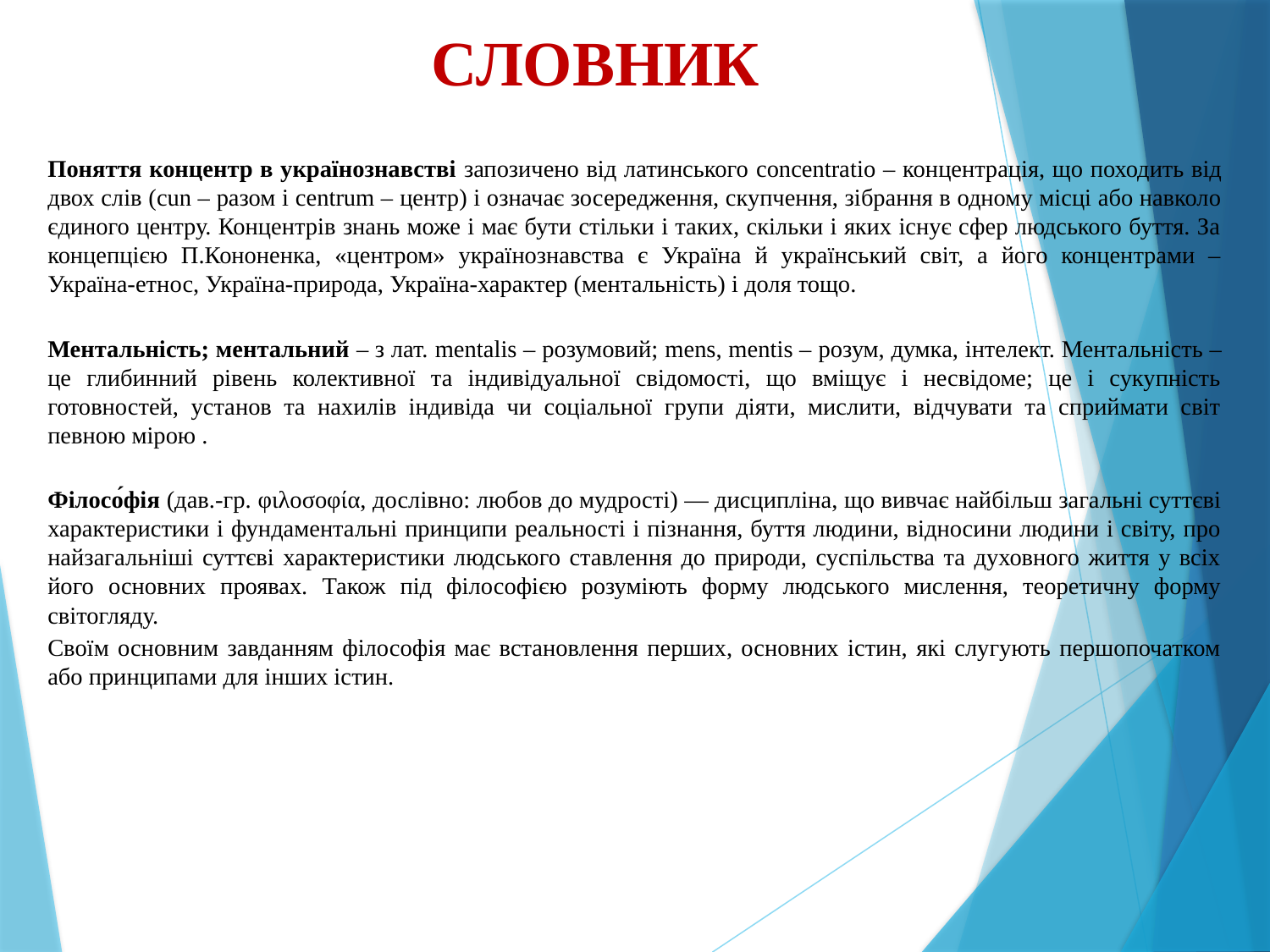

# СЛОВНИК

Поняття концентр в українознавстві запозичено від латинського concentratio – концентрація, що походить від двох слів (cun – разом і centrum – центр) і означає зосередження, скупчення, зібрання в одному місці або навколо єдиного центру. Концентрів знань може і має бути стільки і таких, скільки і яких існує сфер людського буття. За концепцією П.Кононенка, «центром» українознавства є Україна й український світ, а його концентрами – Україна-етнос, Україна-природа, Україна-характер (ментальність) і доля тощо.

Ментальність; ментальний – з лат. mentalis – розумовий; mens, mentis – розум, думка, інтелект. Ментальність – це глибинний рівень колективної та індивідуальної свідомості, що вміщує і несвідоме; це і сукупність готовностей, установ та нахилів індивіда чи соціальної групи діяти, мислити, відчувати та сприймати світ певною мірою .

Філосо́фія (дав.-гр. φιλοσοφία, дослівно: любов до мудрості) — дисципліна, що вивчає найбільш загальні суттєві характеристики і фундаментальні принципи реальності і пізнання, буття людини, відносини людини і світу, про найзагальніші суттєві характеристики людського ставлення до природи, суспільства та духовного життя у всіх його основних проявах. Також під філософією розуміють форму людського мислення, теоретичну форму світогляду.
Своїм основним завданням філософія має встановлення перших, основних істин, які слугують першопочатком або принципами для інших істин.